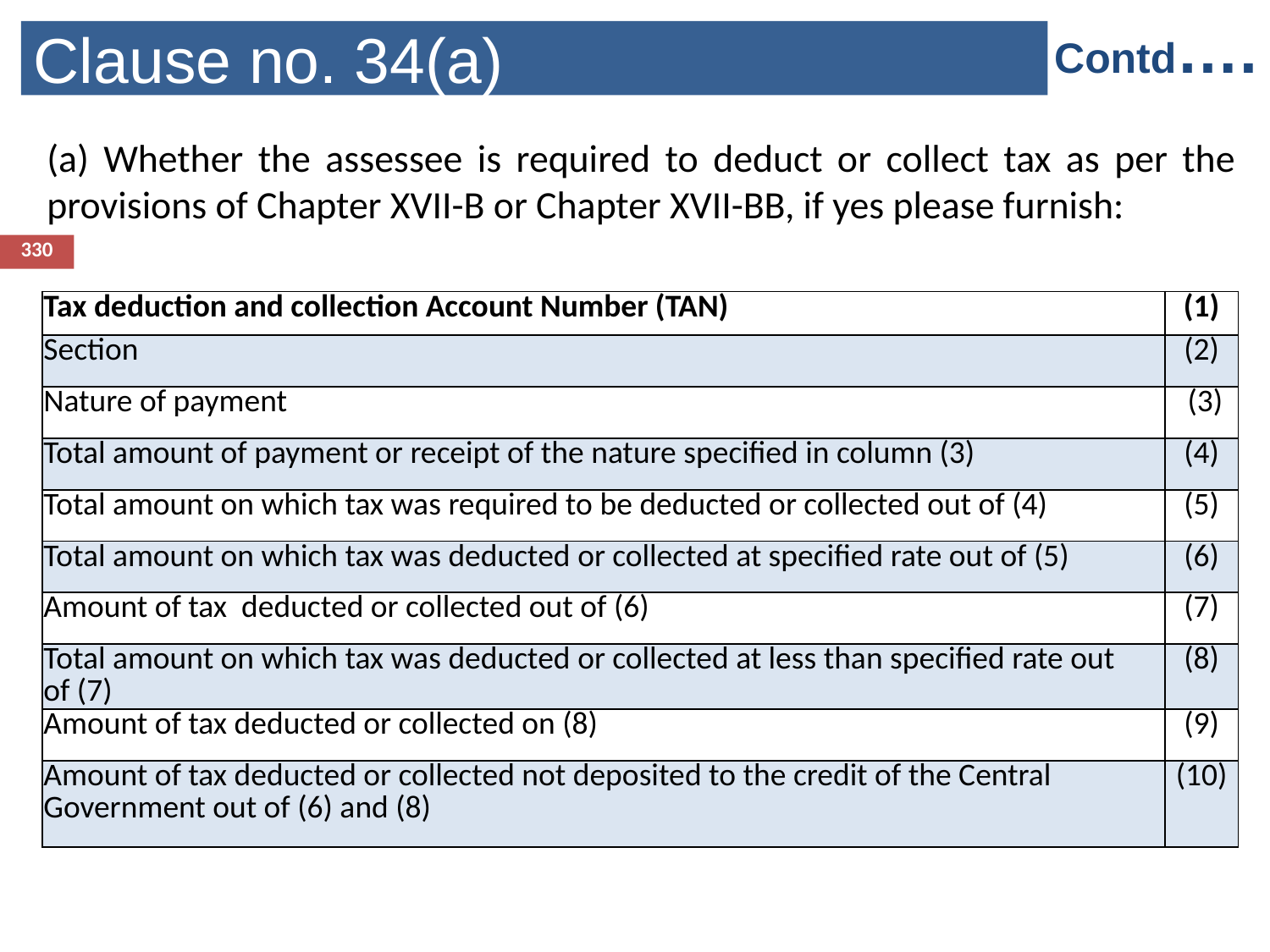

Contd….
Clause no. 34(a)
(a) Whether the assessee is required to deduct or collect tax as per the provisions of Chapter XVII-B or Chapter XVII-BB, if yes please furnish:
330
| Tax deduction and collection Account Number (TAN) | (1) |
| --- | --- |
| Section | (2) |
| Nature of payment | (3) |
| Total amount of payment or receipt of the nature specified in column (3) | (4) |
| Total amount on which tax was required to be deducted or collected out of (4) | (5) |
| Total amount on which tax was deducted or collected at specified rate out of (5) | (6) |
| Amount of tax deducted or collected out of (6) | (7) |
| Total amount on which tax was deducted or collected at less than specified rate out of (7) | (8) |
| Amount of tax deducted or collected on (8) | (9) |
| Amount of tax deducted or collected not deposited to the credit of the Central Government out of (6) and (8) | (10) |